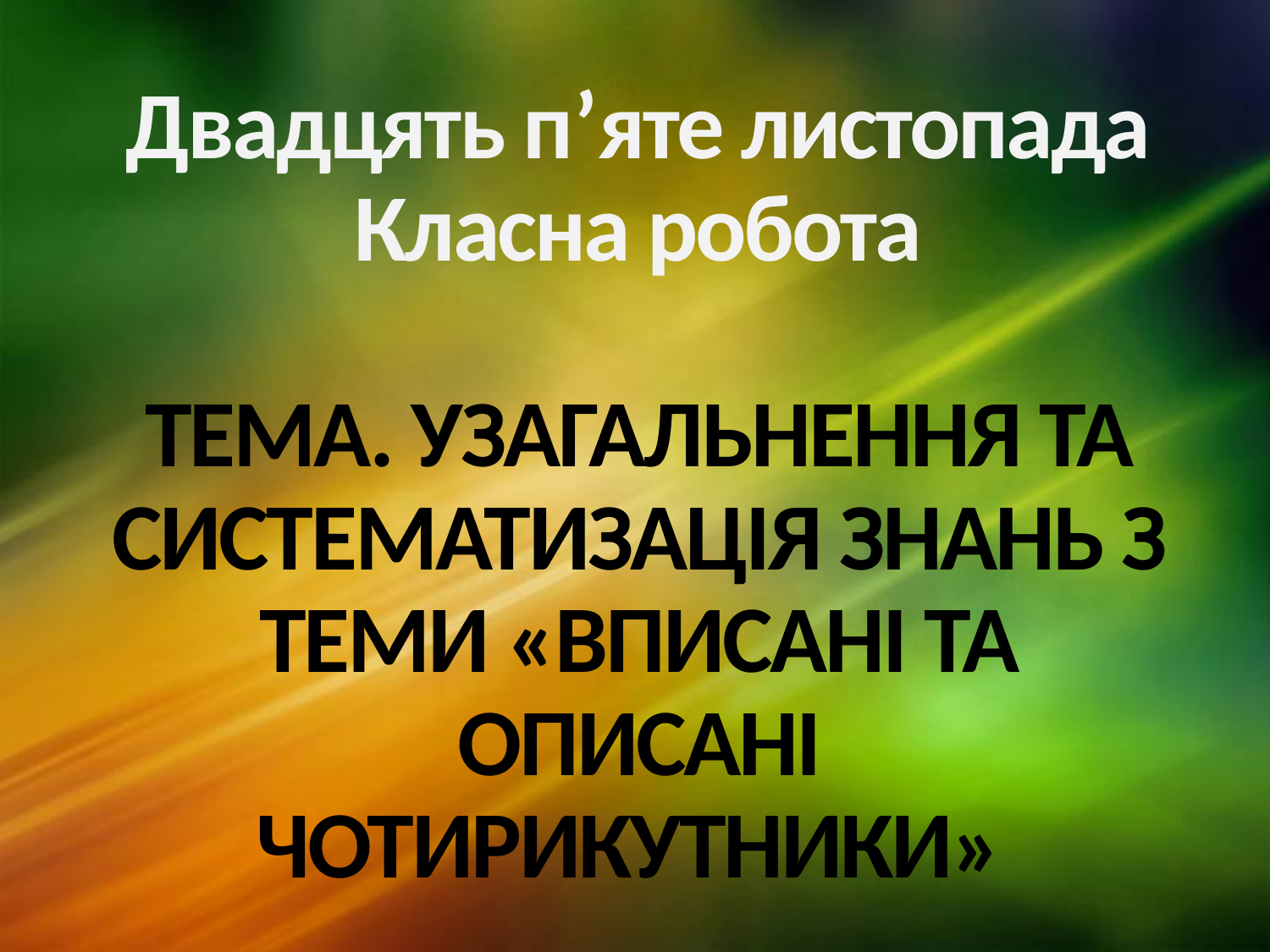

# Двадцять п’яте листопада Класна робота ТЕМА. УЗАГАЛЬНЕННЯ ТА СИСТЕМАТИЗАЦІЯ ЗНАНЬ З ТЕМИ «ВПИСАНІ ТА ОПИСАНІ ЧОТИРИКУТНИКИ»